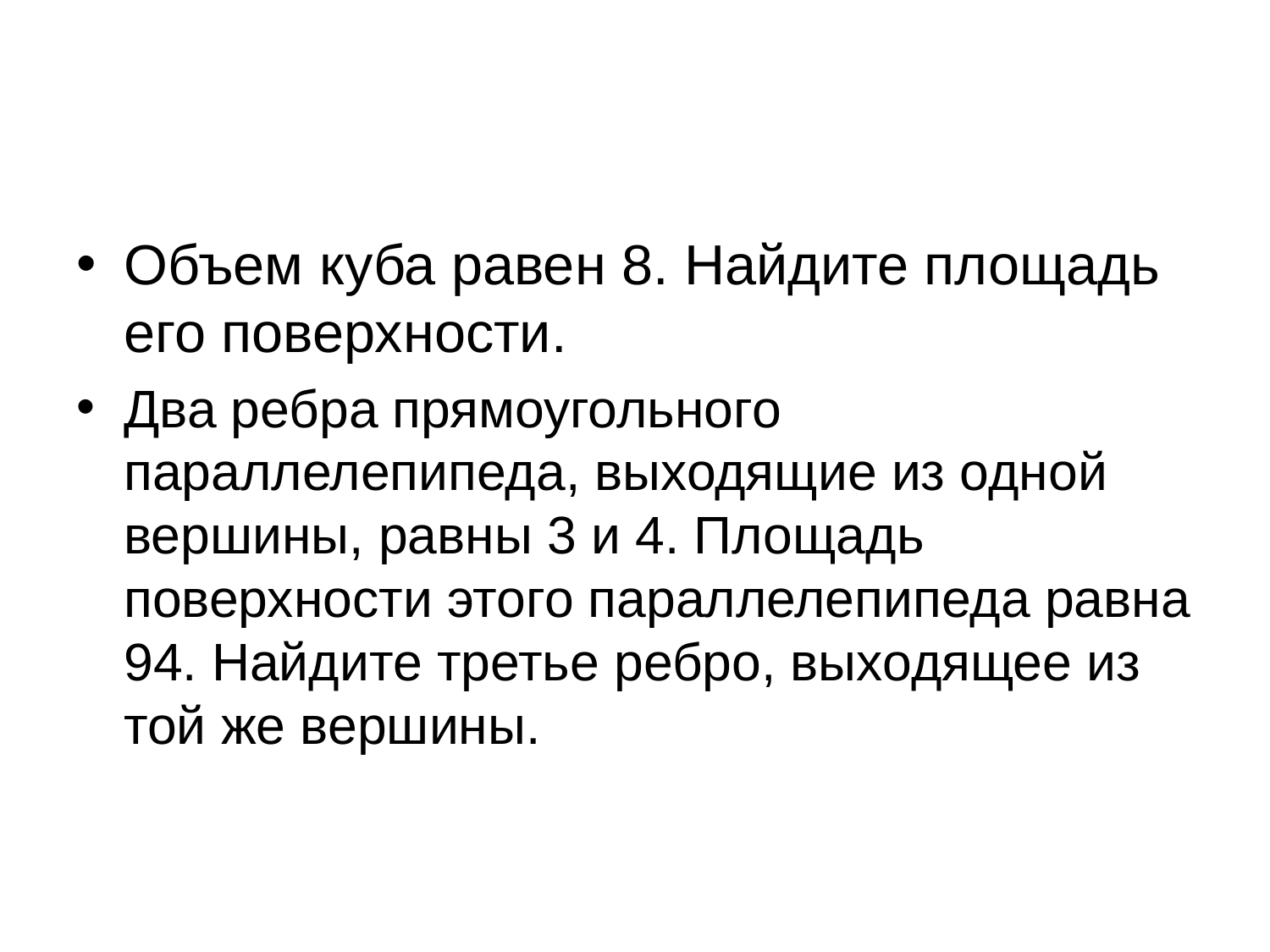

#
Объем куба равен 8. Найдите площадь его поверхности.
Два ребра прямоугольного параллелепипеда, выходящие из одной вершины, равны 3 и 4. Площадь поверхности этого параллелепипеда равна 94. Найдите третье ребро, выходящее из той же вершины.